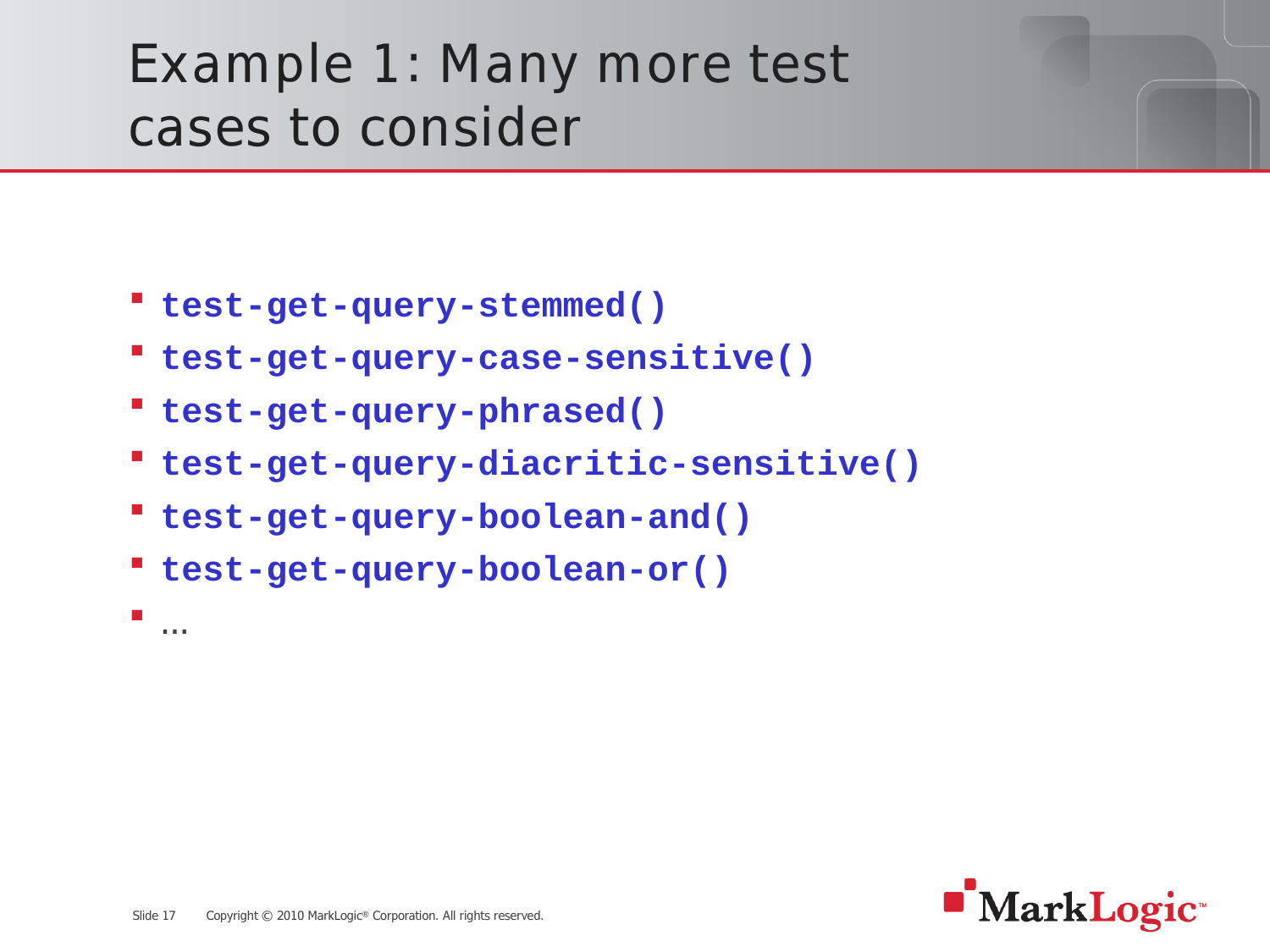

# Example 1: Many more test cases to consider
test-get-query-stemmed()
test-get-query-case-sensitive()
test-get-query-phrased()
test-get-query-diacritic-sensitive()
test-get-query-boolean-and()
test-get-query-boolean-or()
…